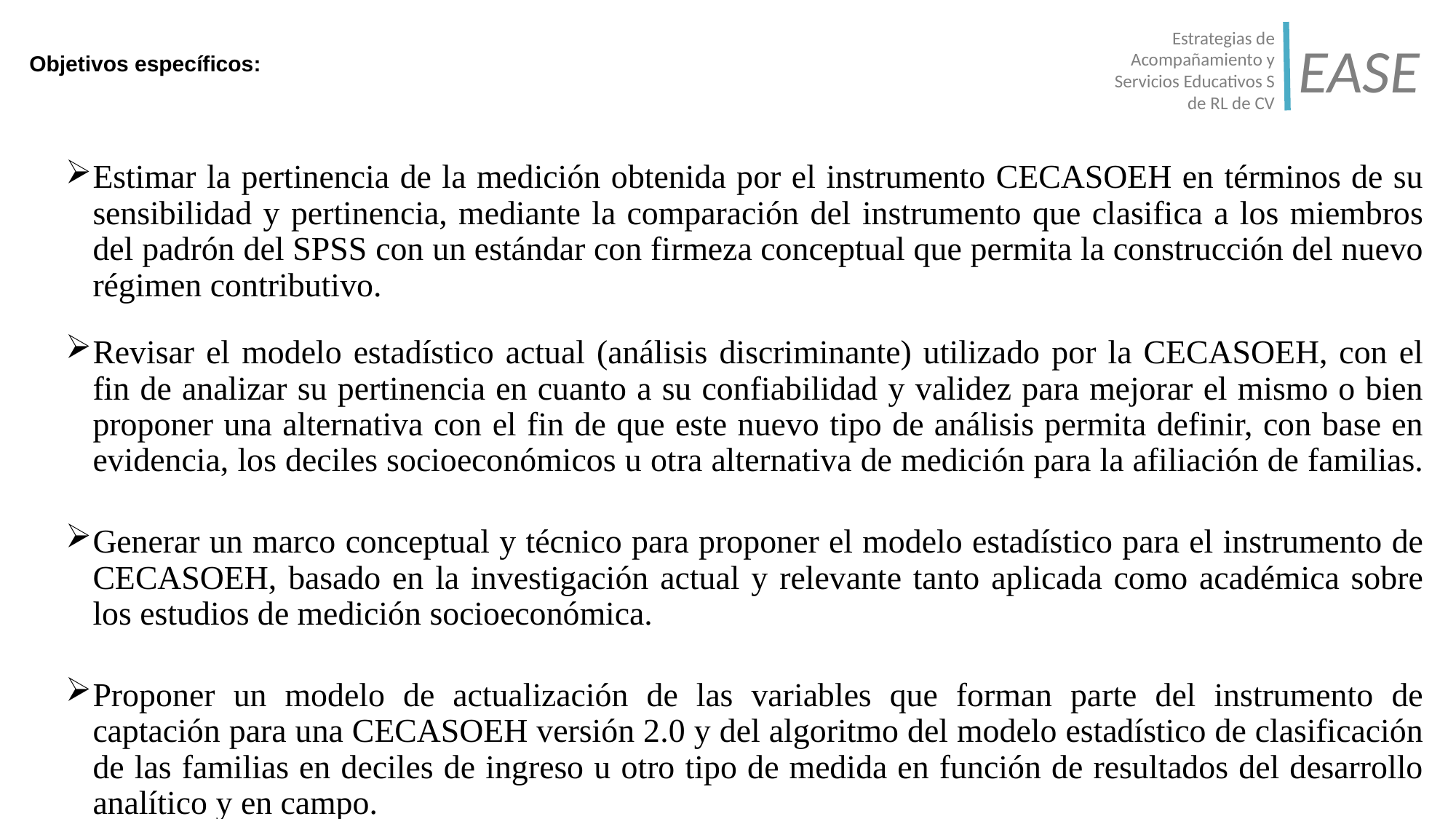

# Objetivos específicos:
Estrategias de Acompañamiento y Servicios Educativos S de RL de CV

EASE

Estimar la pertinencia de la medición obtenida por el instrumento CECASOEH en términos de su sensibilidad y pertinencia, mediante la comparación del instrumento que clasifica a los miembros del padrón del SPSS con un estándar con firmeza conceptual que permita la construcción del nuevo régimen contributivo.

Revisar el modelo estadístico actual (análisis discriminante) utilizado por la CECASOEH, con el fin de analizar su pertinencia en cuanto a su confiabilidad y validez para mejorar el mismo o bien proponer una alternativa con el fin de que este nuevo tipo de análisis permita definir, con base en evidencia, los deciles socioeconómicos u otra alternativa de medición para la afiliación de familias.

Generar un marco conceptual y técnico para proponer el modelo estadístico para el instrumento de CECASOEH, basado en la investigación actual y relevante tanto aplicada como académica sobre los estudios de medición socioeconómica.

Proponer un modelo de actualización de las variables que forman parte del instrumento de captación para una CECASOEH versión 2.0 y del algoritmo del modelo estadístico de clasificación de las familias en deciles de ingreso u otro tipo de medida en función de resultados del desarrollo analítico y en campo.